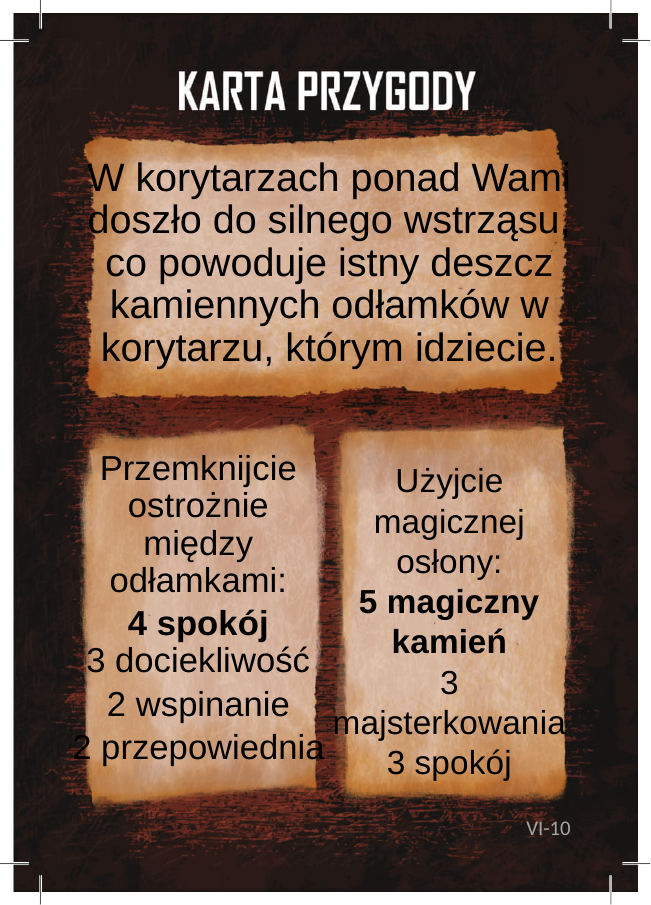

# W korytarzach ponad Wami doszło do silnego wstrząsu, co powoduje istny deszcz kamiennych odłamków w korytarzu, którym idziecie.
Przemknijcie ostrożnie między odłamkami:
4 spokój
3 dociekliwość
2 wspinanie
2 przepowiednia
Użyjcie magicznej osłony:
5 magiczny kamień
3 majsterkowania
3 spokój
VI-10